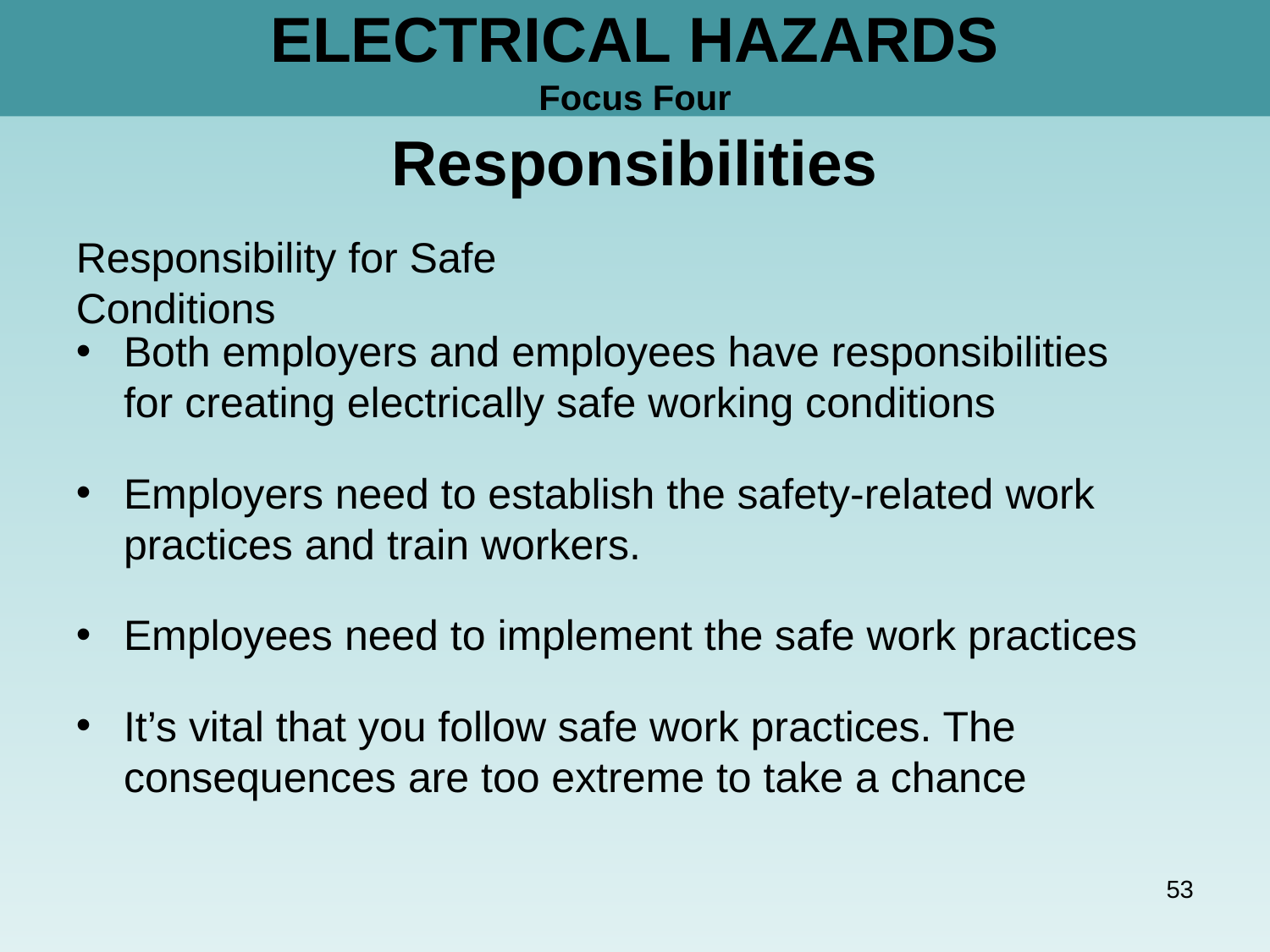

# ELECTRICAL HAZARDS Focus Four
Responsibilities
Responsibility for Safe Conditions
Both employers and employees have responsibilities for creating electrically safe working conditions
Employers need to establish the safety-related work practices and train workers.
Employees need to implement the safe work practices
It’s vital that you follow safe work practices. The consequences are too extreme to take a chance
53